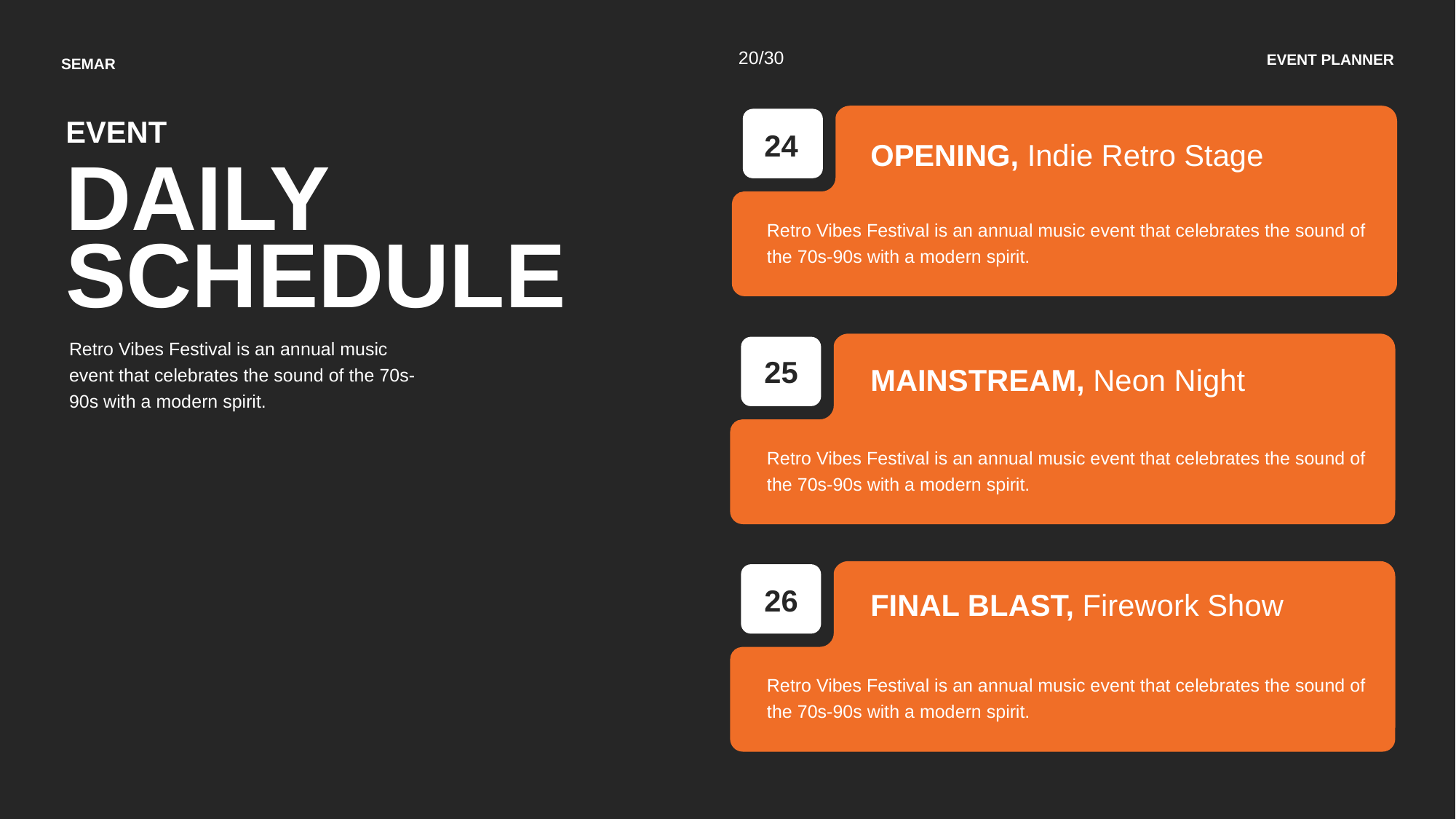

20/30
SEMAR

EVENT

24
OPENING, Indie Retro Stage
DAILY
Retro Vibes Festival is an annual music event that celebrates the sound of the 70s-90s with a modern spirit.
SCHEDULE
Retro Vibes Festival is an annual music event that celebrates the sound of the 70s-90s with a modern spirit.

25
MAINSTREAM, Neon Night
Retro Vibes Festival is an annual music event that celebrates the sound of the 70s-90s with a modern spirit.

26
FINAL BLAST, Firework Show
Retro Vibes Festival is an annual music event that celebrates the sound of the 70s-90s with a modern spirit.